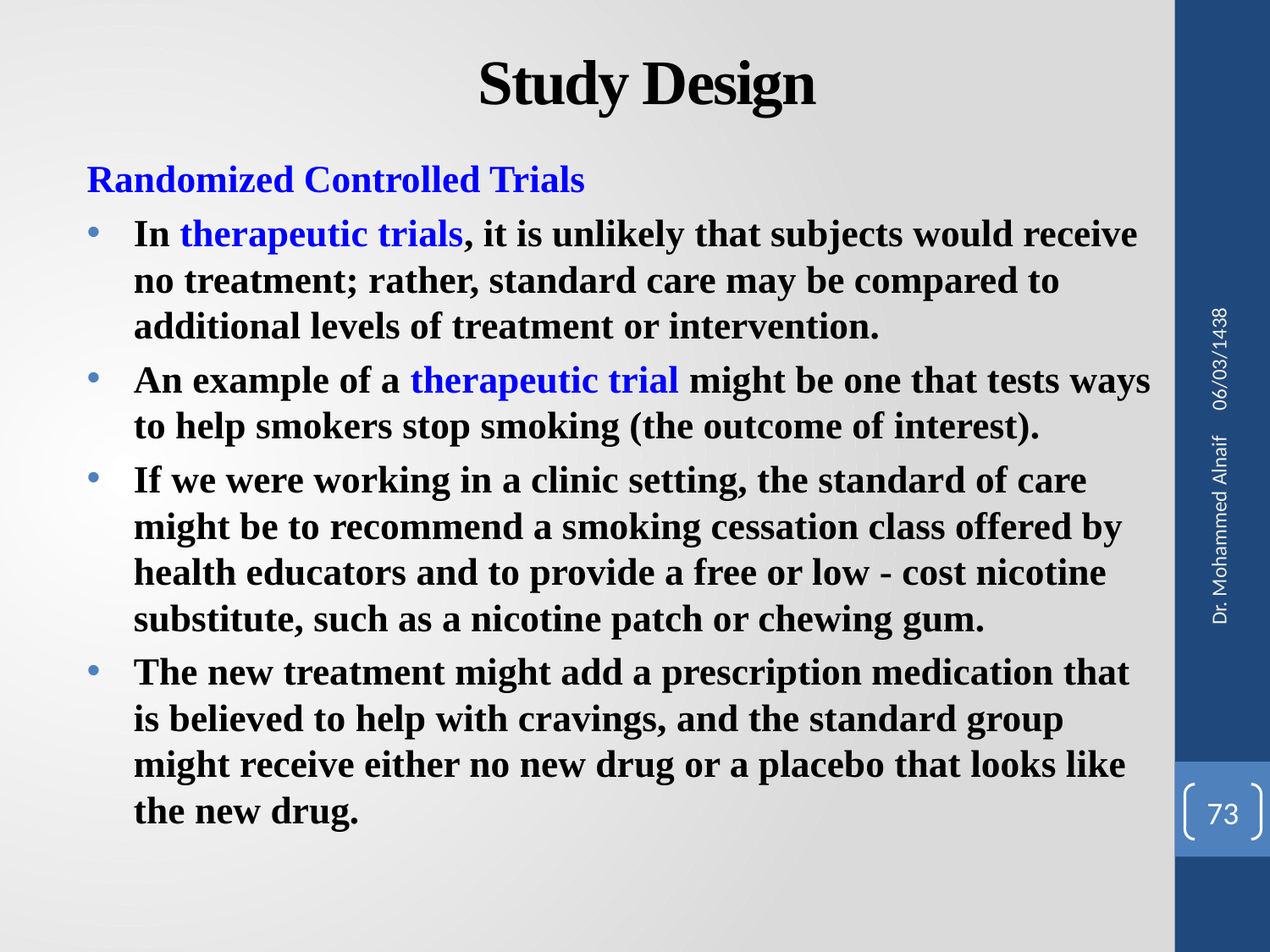

# Study Design
Randomized Controlled Trials
In therapeutic trials, it is unlikely that subjects would receive no treatment; rather, standard care may be compared to additional levels of treatment or intervention.
An example of a therapeutic trial might be one that tests ways to help smokers stop smoking (the outcome of interest).
If we were working in a clinic setting, the standard of care might be to recommend a smoking cessation class offered by health educators and to provide a free or low - cost nicotine substitute, such as a nicotine patch or chewing gum.
The new treatment might add a prescription medication that is believed to help with cravings, and the standard group might receive either no new drug or a placebo that looks like the new drug.
06/03/1438
Dr. Mohammed Alnaif
73